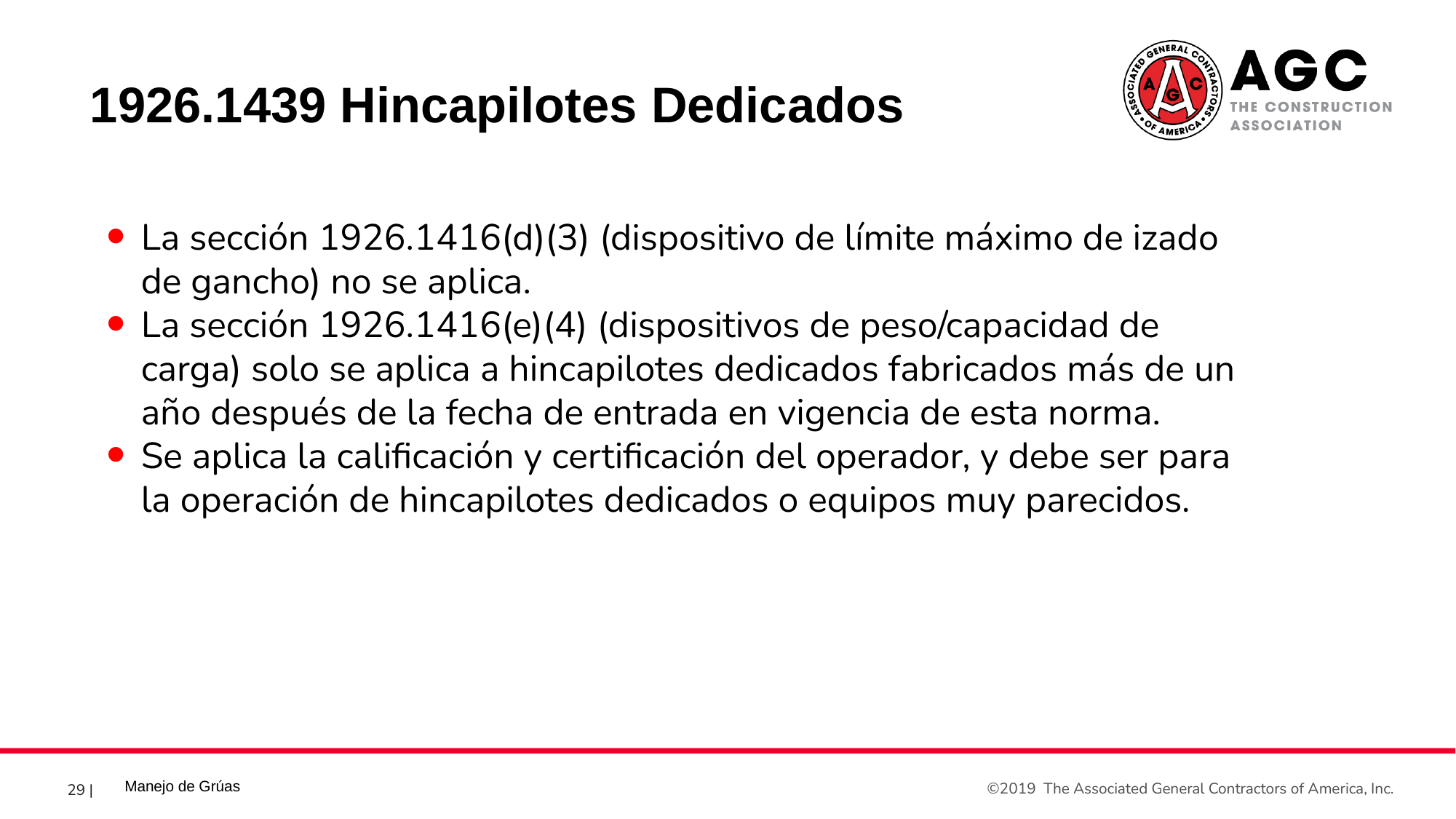

1926.1439 Hincapilotes Dedicados

La sección 1926.1416(d)(3) (dispositivo de límite máximo de izado de gancho) no se aplica.
La sección 1926.1416(e)(4) (dispositivos de peso/capacidad de carga) solo se aplica a hincapilotes dedicados fabricados más de un año después de la fecha de entrada en vigencia de esta norma.
Se aplica la calificación y certificación del operador, y debe ser para la operación de hincapilotes dedicados o equipos muy parecidos.
Manejo de Grúas